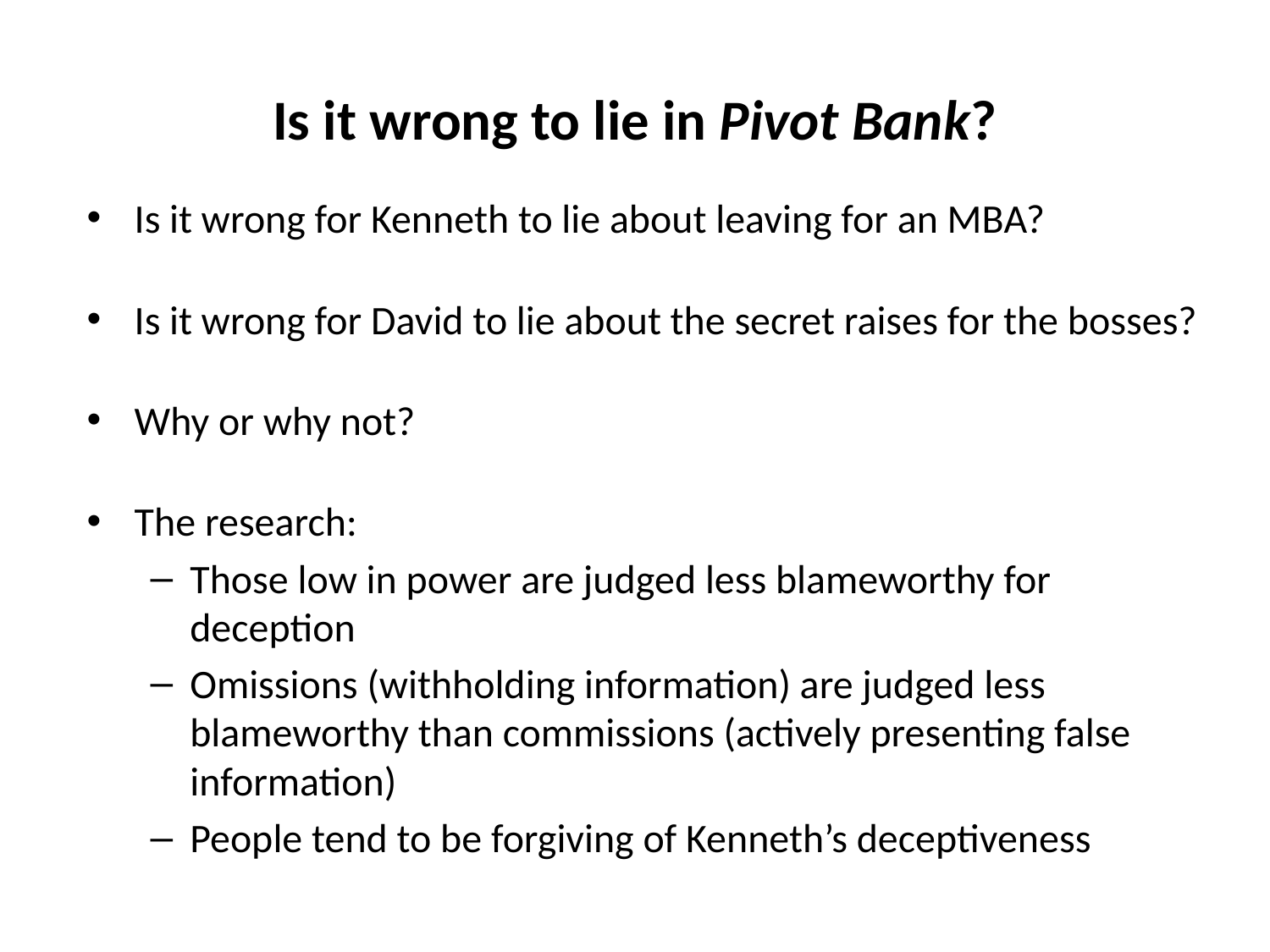

# Is it wrong to lie in Pivot Bank?
Is it wrong for Kenneth to lie about leaving for an MBA?

Is it wrong for David to lie about the secret raises for the bosses?

Why or why not?

The research:
Those low in power are judged less blameworthy for deception
Omissions (withholding information) are judged less blameworthy than commissions (actively presenting false information)
People tend to be forgiving of Kenneth’s deceptiveness